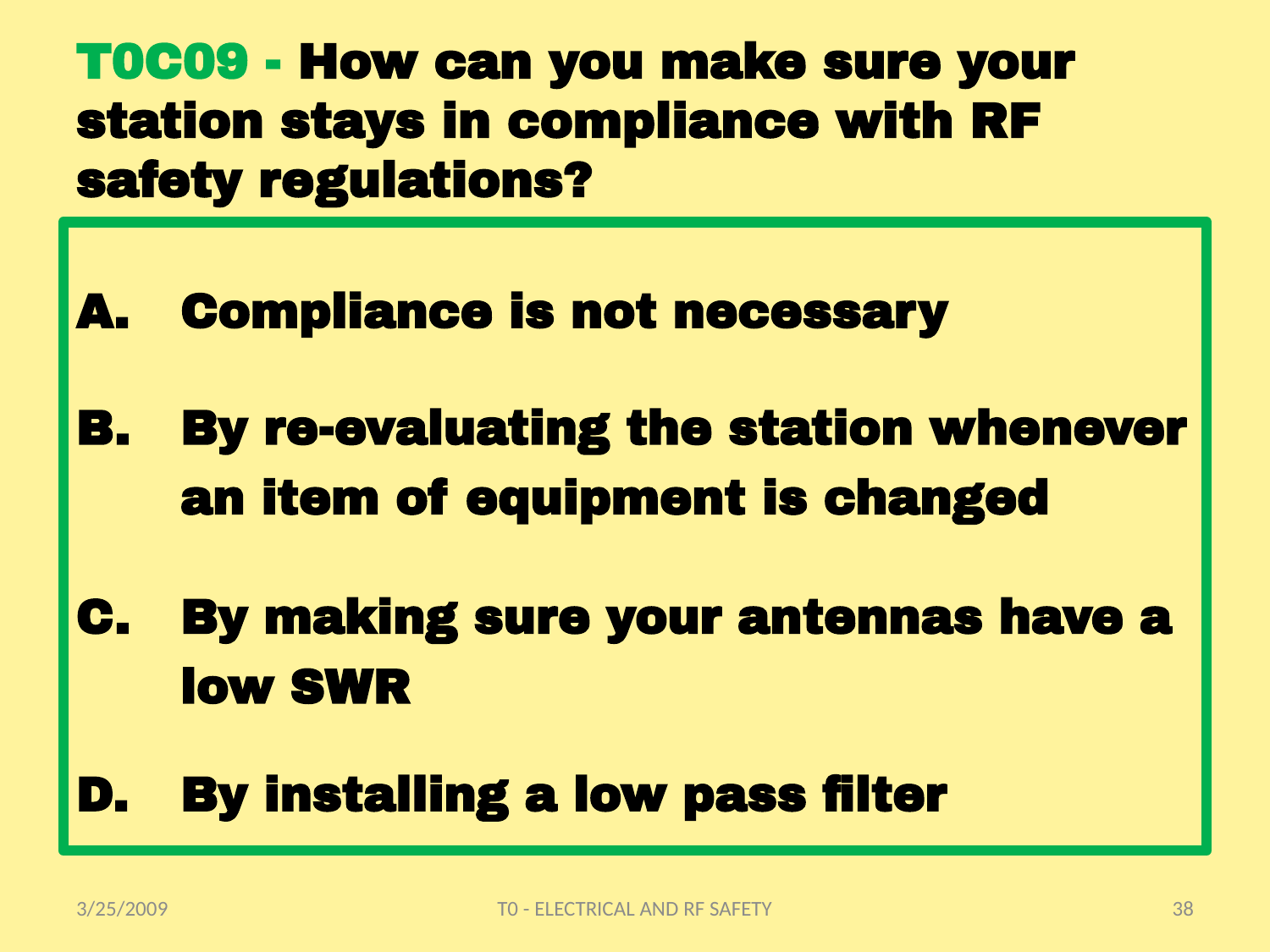

# T0C09 - How can you make sure your station stays in compliance with RF safety regulations?

Compliance is not necessary

By re-evaluating the station whenever an item of equipment is changed

By making sure your antennas have a low SWR

By installing a low pass filter
3/25/2009
T0 - ELECTRICAL AND RF SAFETY
38